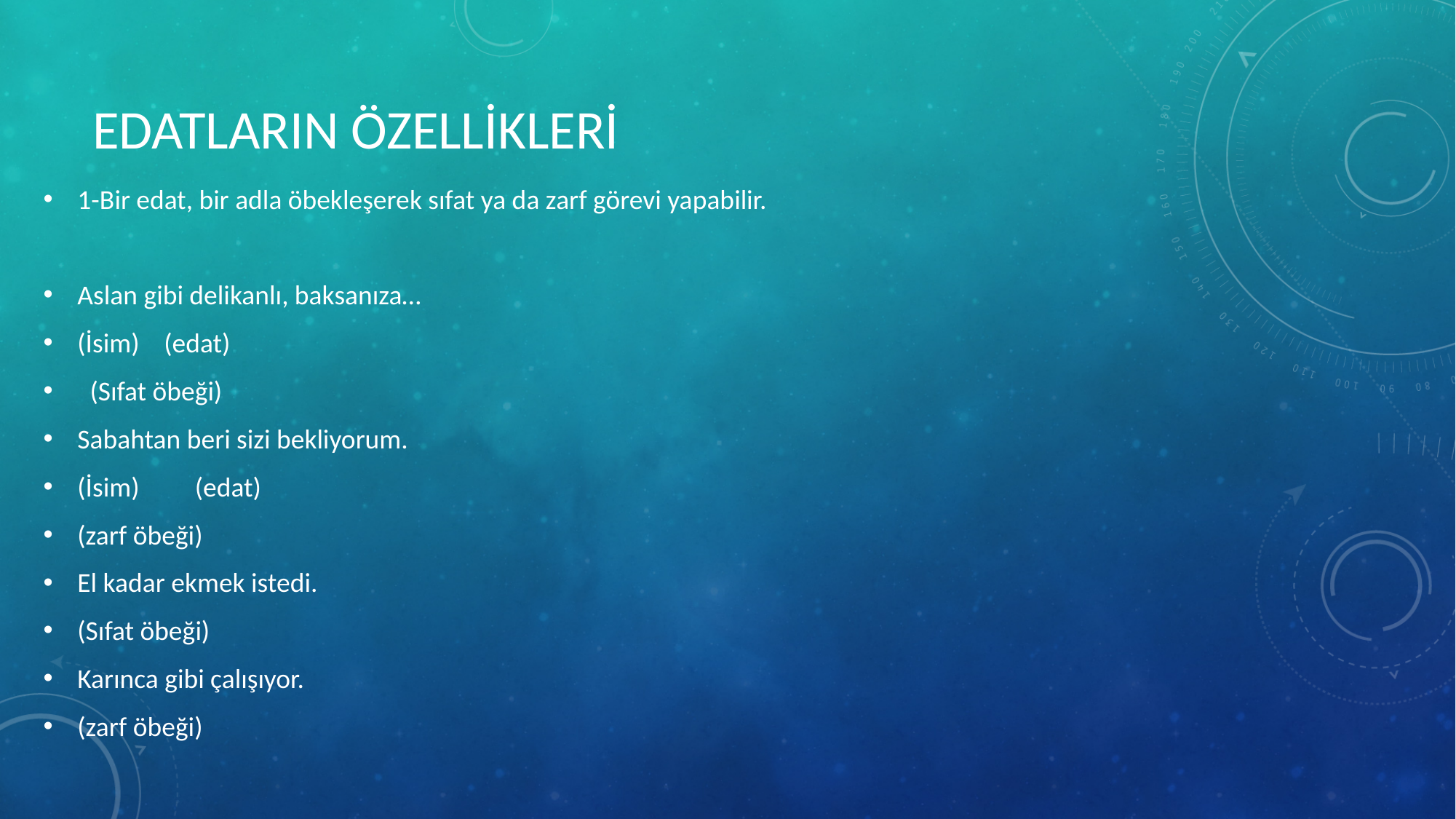

# Edatların Özellikleri
1-Bir edat, bir adla öbekleşerek sıfat ya da zarf görevi yapabilir.

Aslan gibi delikanlı, baksanıza…
(İsim)    (edat)
  (Sıfat öbeği)
Sabahtan beri sizi bekliyorum.
(İsim)         (edat)
(zarf öbeği)
El kadar ekmek istedi.
(Sıfat öbeği)
Karınca gibi çalışıyor.
(zarf öbeği)